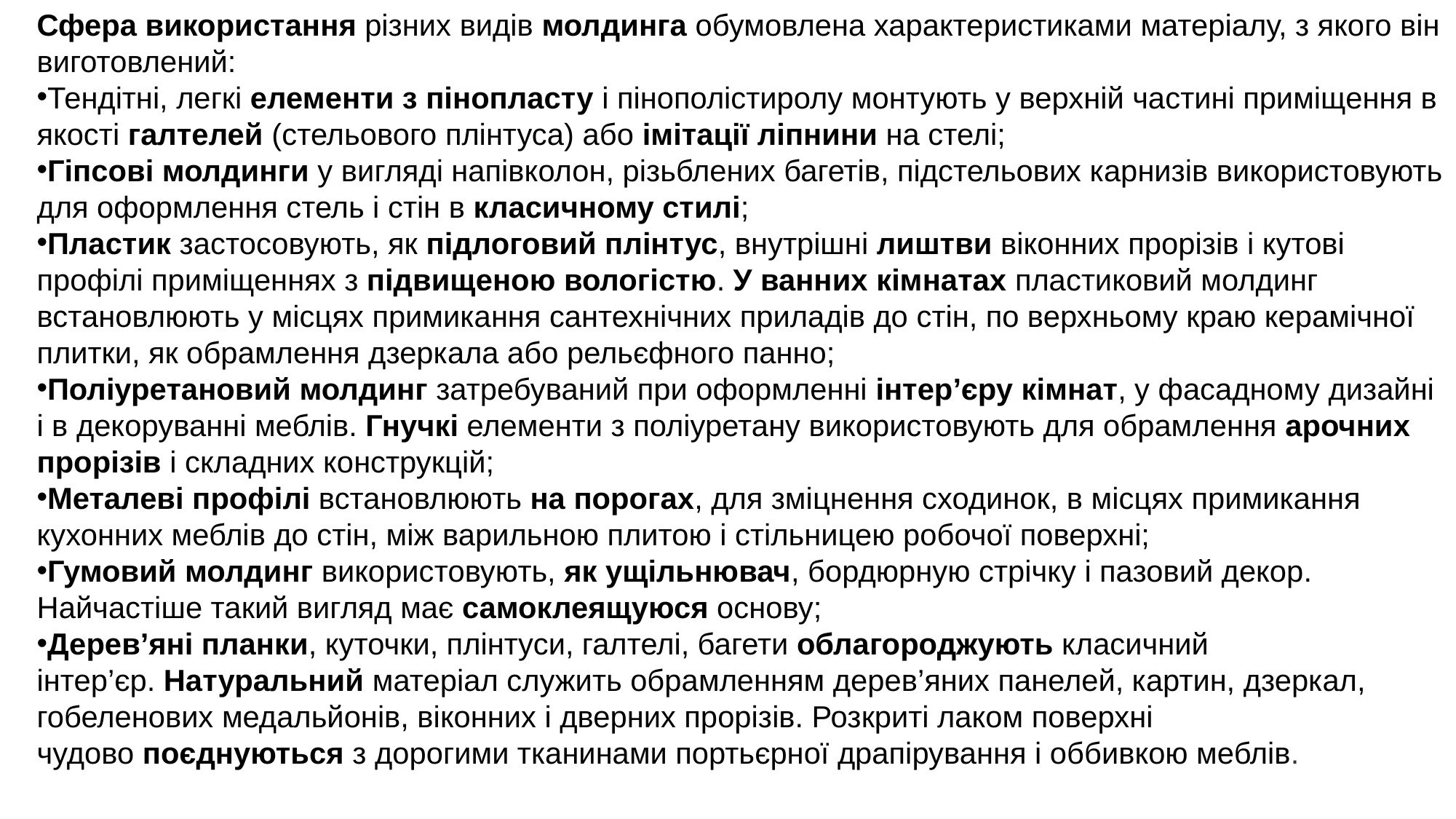

Сфера використання різних видів молдинга обумовлена характеристиками матеріалу, з якого він виготовлений:
Тендітні, легкі елементи з пінопласту і пінополістиролу монтують у верхній частині приміщення в якості галтелей (стельового плінтуса) або імітації ліпнини на стелі;
Гіпсові молдинги у вигляді напівколон, різьблених багетів, підстельових карнизів використовують для оформлення стель і стін в класичному стилі;
Пластик застосовують, як підлоговий плінтус, внутрішні лиштви віконних прорізів і кутові профілі приміщеннях з підвищеною вологістю. У ванних кімнатах пластиковий молдинг встановлюють у місцях примикання сантехнічних приладів до стін, по верхньому краю керамічної плитки, як обрамлення дзеркала або рельєфного панно;
Поліуретановий молдинг затребуваний при оформленні інтер’єру кімнат, у фасадному дизайні і в декоруванні меблів. Гнучкі елементи з поліуретану використовують для обрамлення арочних прорізів і складних конструкцій;
Металеві профілі встановлюють на порогах, для зміцнення сходинок, в місцях примикання кухонних меблів до стін, між варильною плитою і стільницею робочої поверхні;
Гумовий молдинг використовують, як ущільнювач, бордюрную стрічку і пазовий декор. Найчастіше такий вигляд має самоклеящуюся основу;
Дерев’яні планки, куточки, плінтуси, галтелі, багети облагороджують класичний інтер’єр. Натуральний матеріал служить обрамленням дерев’яних панелей, картин, дзеркал, гобеленових медальйонів, віконних і дверних прорізів. Розкриті лаком поверхні чудово поєднуються з дорогими тканинами портьєрної драпірування і оббивкою меблів.